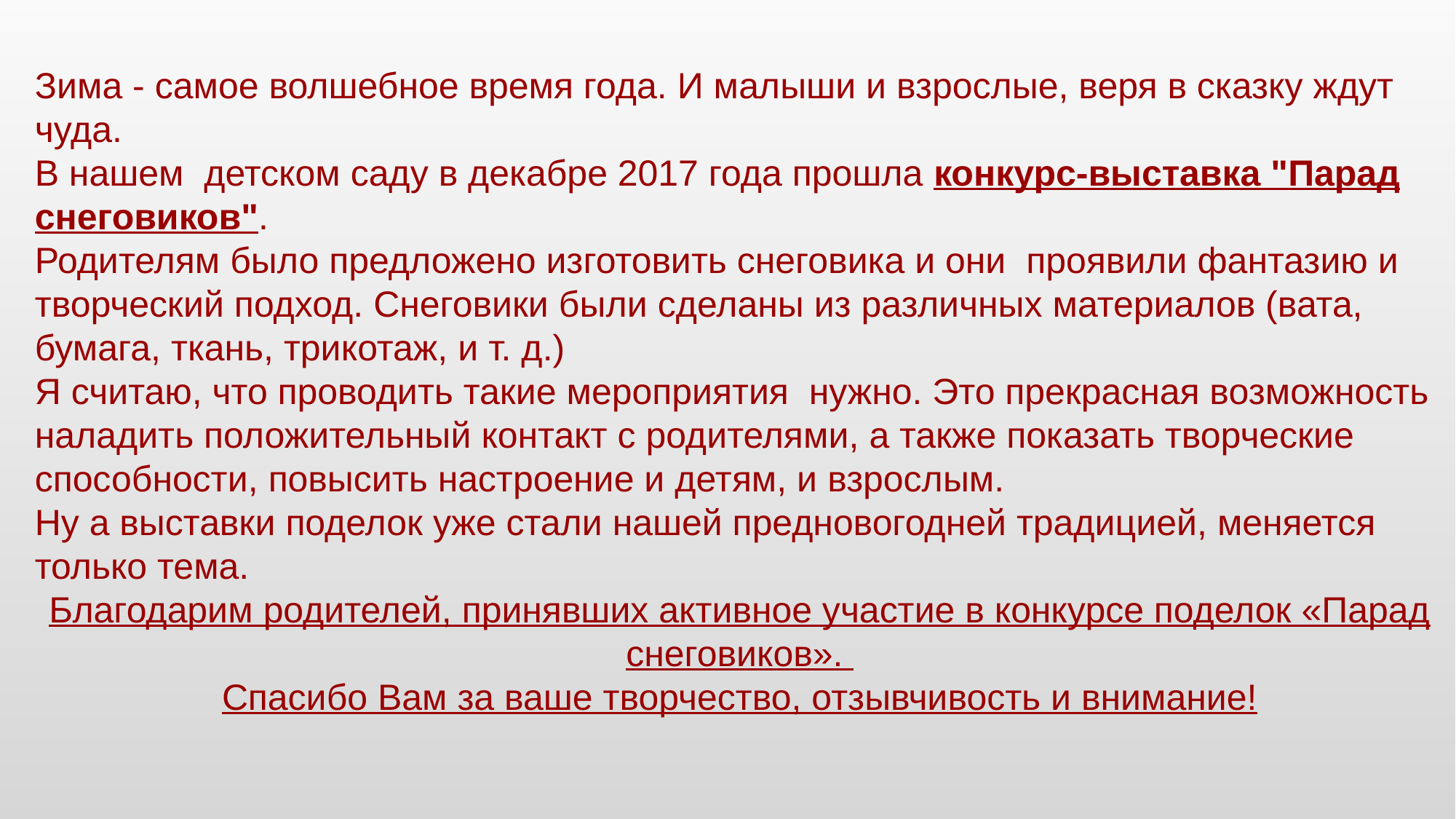

Зима - самое волшебное время года. И малыши и взрослые, веря в сказку ждут чуда.
В нашем  детском саду в декабре 2017 года прошла конкурс-выставка "Парад снеговиков".
Родителям было предложено изготовить снеговика и они  проявили фантазию и творческий подход. Снеговики были сделаны из различных материалов (вата, бумага, ткань, трикотаж, и т. д.)
Я считаю, что проводить такие мероприятия  нужно. Это прекрасная возможность наладить положительный контакт с родителями, а также показать творческие способности, повысить настроение и детям, и взрослым.
Ну а выставки поделок уже стали нашей предновогодней традицией, меняется только тема.
Благодарим родителей, принявших активное участие в конкурсе поделок «Парад снеговиков».
Спасибо Вам за ваше творчество, отзывчивость и внимание!